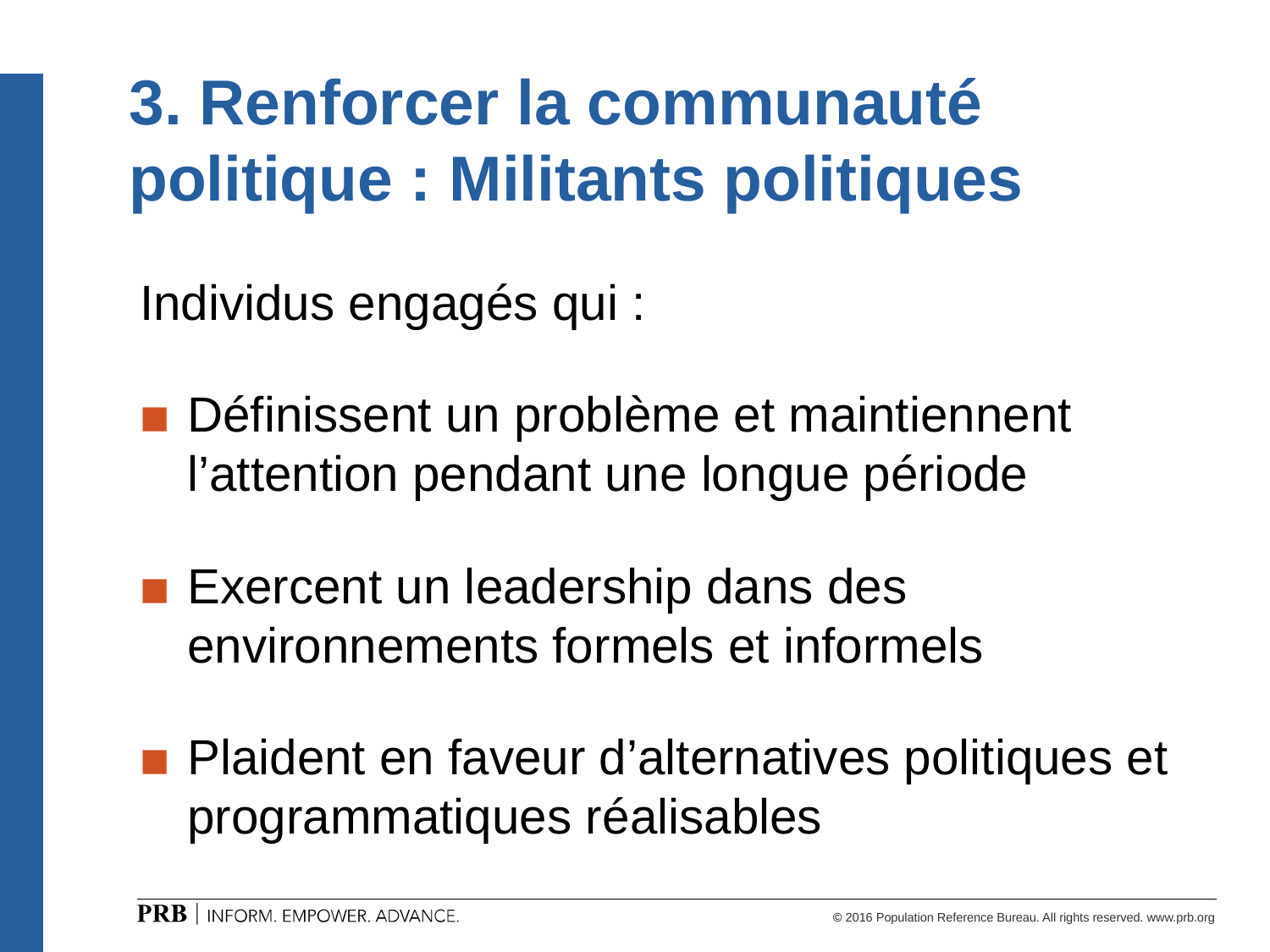

3. Renforcer la communauté politique : Militants politiques
Individus engagés qui :
Définissent un problème et maintiennent l’attention pendant une longue période
Exercent un leadership dans des environnements formels et informels
Plaident en faveur d’alternatives politiques et programmatiques réalisables